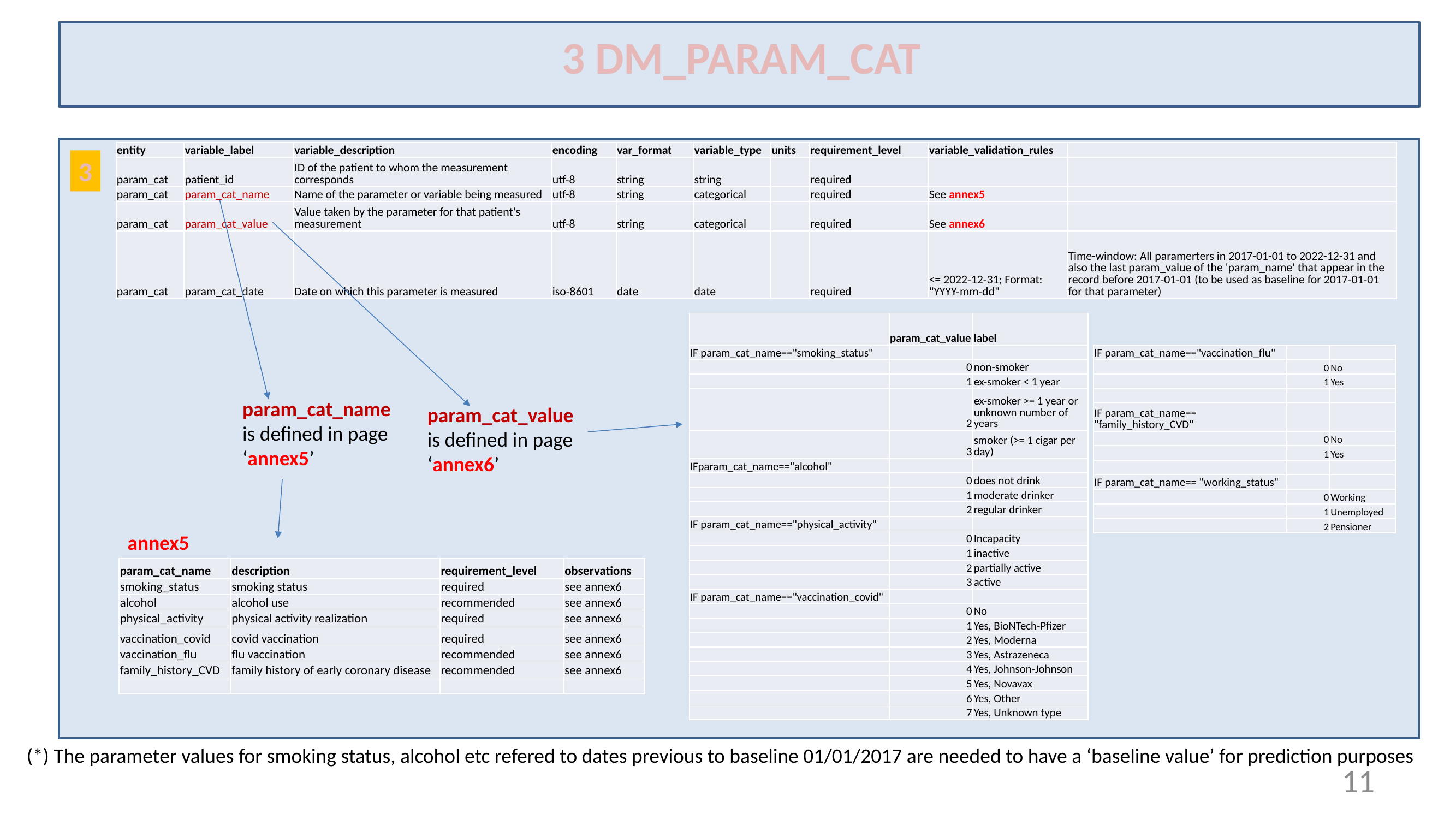

3 DM_PARAM_CAT
| entity | variable\_label | variable\_description | encoding | var\_format | variable\_type | units | requirement\_level | variable\_validation\_rules |  |
| --- | --- | --- | --- | --- | --- | --- | --- | --- | --- |
| param\_cat | patient\_id | ID of the patient to whom the measurement corresponds | utf-8 | string | string |  | required |  |  |
| param\_cat | param\_cat\_name | Name of the parameter or variable being measured | utf-8 | string | categorical |  | required | See annex5 |  |
| param\_cat | param\_cat\_value | Value taken by the parameter for that patient's measurement | utf-8 | string | categorical |  | required | See annex6 |  |
| param\_cat | param\_cat\_date | Date on which this parameter is measured | iso-8601 | date | date |  | required | <= 2022-12-31; Format: "YYYY-mm-dd" | Time-window: All paramerters in 2017-01-01 to 2022-12-31 and also the last param\_value of the 'param\_name' that appear in the record before 2017-01-01 (to be used as baseline for 2017-01-01 for that parameter) |
3
annex6
|  | param\_cat\_value | label |
| --- | --- | --- |
| IF param\_cat\_name=="smoking\_status" |  |  |
|  | 0 | non-smoker |
|  | 1 | ex-smoker < 1 year |
|  | 2 | ex-smoker >= 1 year or unknown number of years |
|  | 3 | smoker (>= 1 cigar per day) |
| IFparam\_cat\_name=="alcohol" |  |  |
|  | 0 | does not drink |
|  | 1 | moderate drinker |
|  | 2 | regular drinker |
| IF param\_cat\_name=="physical\_activity" |  |  |
|  | 0 | Incapacity |
|  | 1 | inactive |
|  | 2 | partially active |
|  | 3 | active |
| IF param\_cat\_name=="vaccination\_covid" |  |  |
|  | 0 | No |
|  | 1 | Yes, BioNTech-Pfizer |
|  | 2 | Yes, Moderna |
|  | 3 | Yes, Astrazeneca |
|  | 4 | Yes, Johnson-Johnson |
|  | 5 | Yes, Novavax |
|  | 6 | Yes, Other |
|  | 7 | Yes, Unknown type |
| IF param\_cat\_name=="vaccination\_flu" |  |  |
| --- | --- | --- |
|  | 0 | No |
|  | 1 | Yes |
|  |  |  |
| IF param\_cat\_name== "family\_history\_CVD" |  |  |
|  | 0 | No |
|  | 1 | Yes |
|  |  |  |
| IF param\_cat\_name== "working\_status" |  |  |
|  | 0 | Working |
|  | 1 | Unemployed |
|  | 2 | Pensioner |
param_cat_name
is defined in page
‘annex5’
param_cat_value
is defined in page
‘annex6’
annex5
| param\_cat\_name | description | requirement\_level | observations |
| --- | --- | --- | --- |
| smoking\_status | smoking status | required | see annex6 |
| alcohol | alcohol use | recommended | see annex6 |
| physical\_activity | physical activity realization | required | see annex6 |
| vaccination\_covid | covid vaccination | required | see annex6 |
| vaccination\_flu | flu vaccination | recommended | see annex6 |
| family\_history\_CVD | family history of early coronary disease | recommended | see annex6 |
|  |  |  |  |
(*) The parameter values for smoking status, alcohol etc refered to dates previous to baseline 01/01/2017 are needed to have a ‘baseline value’ for prediction purposes